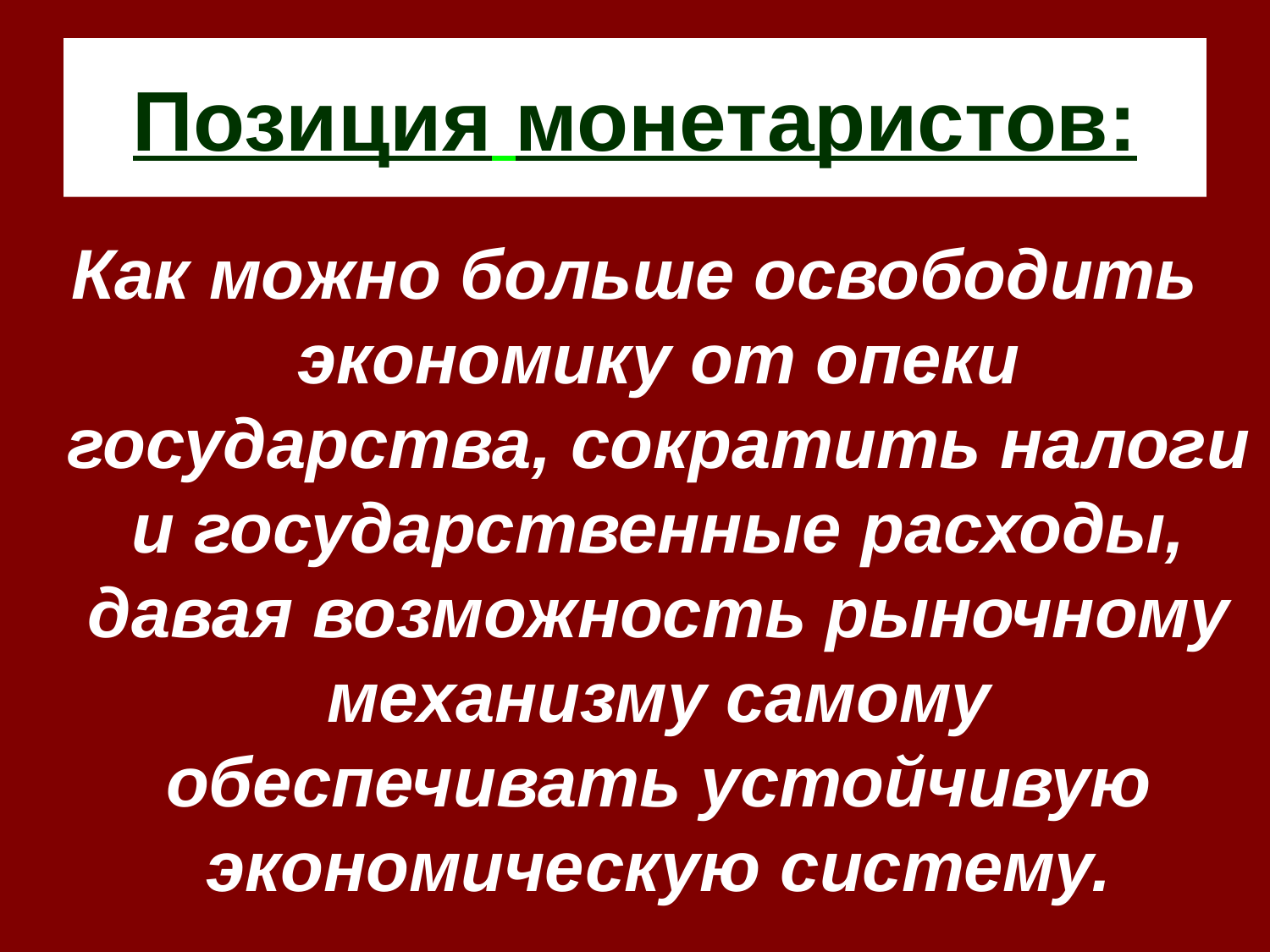

# Позиция монетаристов:
Как можно больше освободить экономику от опеки государства, сократить налоги и государственные расходы, давая возможность рыночному механизму самому обеспечивать устойчивую экономическую систему.